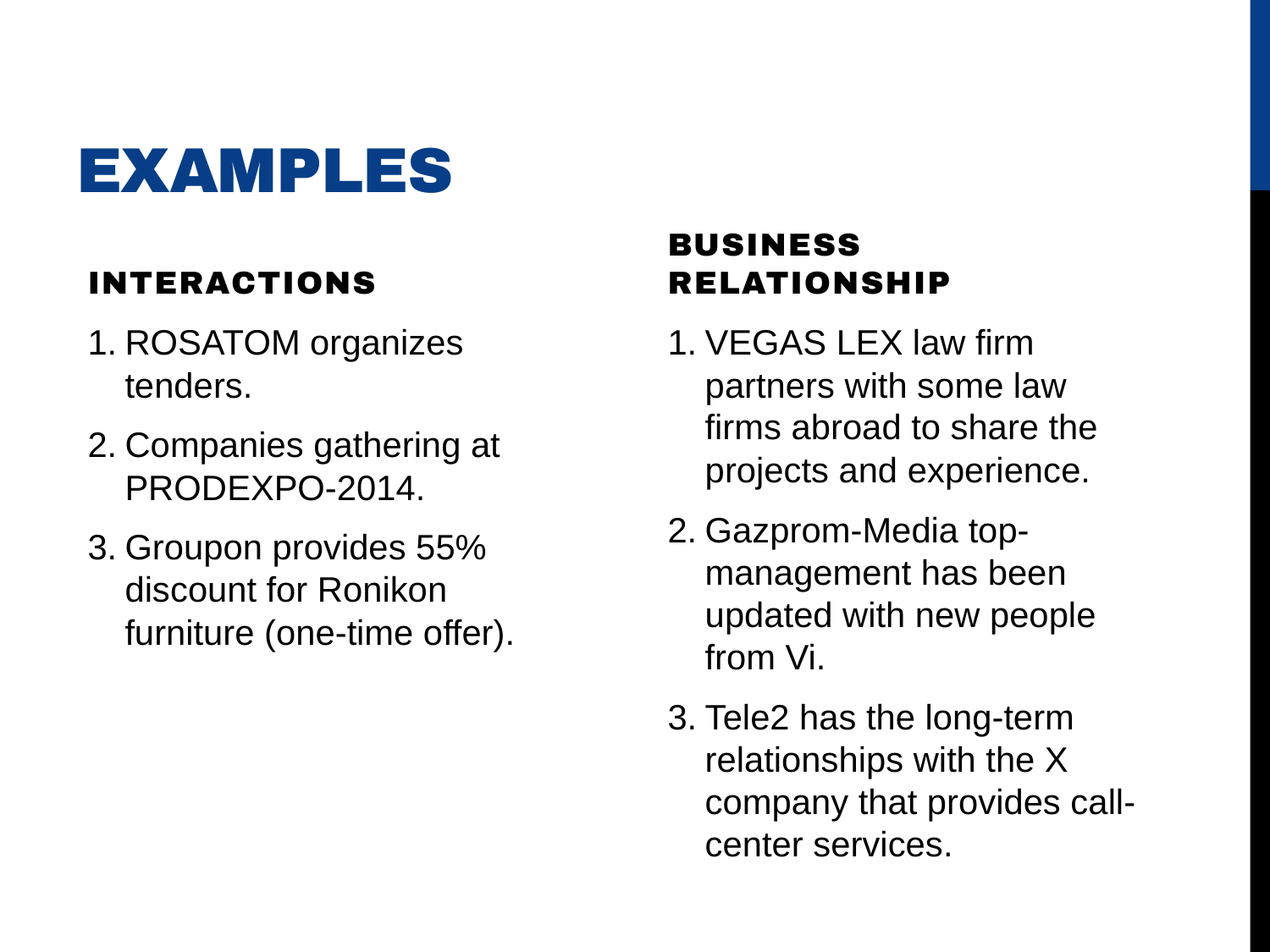

# Examples
Interactions
Business relationship
ROSATOM organizes tenders.
Companies gathering at PRODEXPO-2014.
Groupon provides 55% discount for Ronikon furniture (one-time offer).

VEGAS LEX law firm partners with some law firms abroad to share the projects and experience.
Gazprom-Media top-management has been updated with new people from Vi.
Tele2 has the long-term relationships with the X company that provides call-center services.